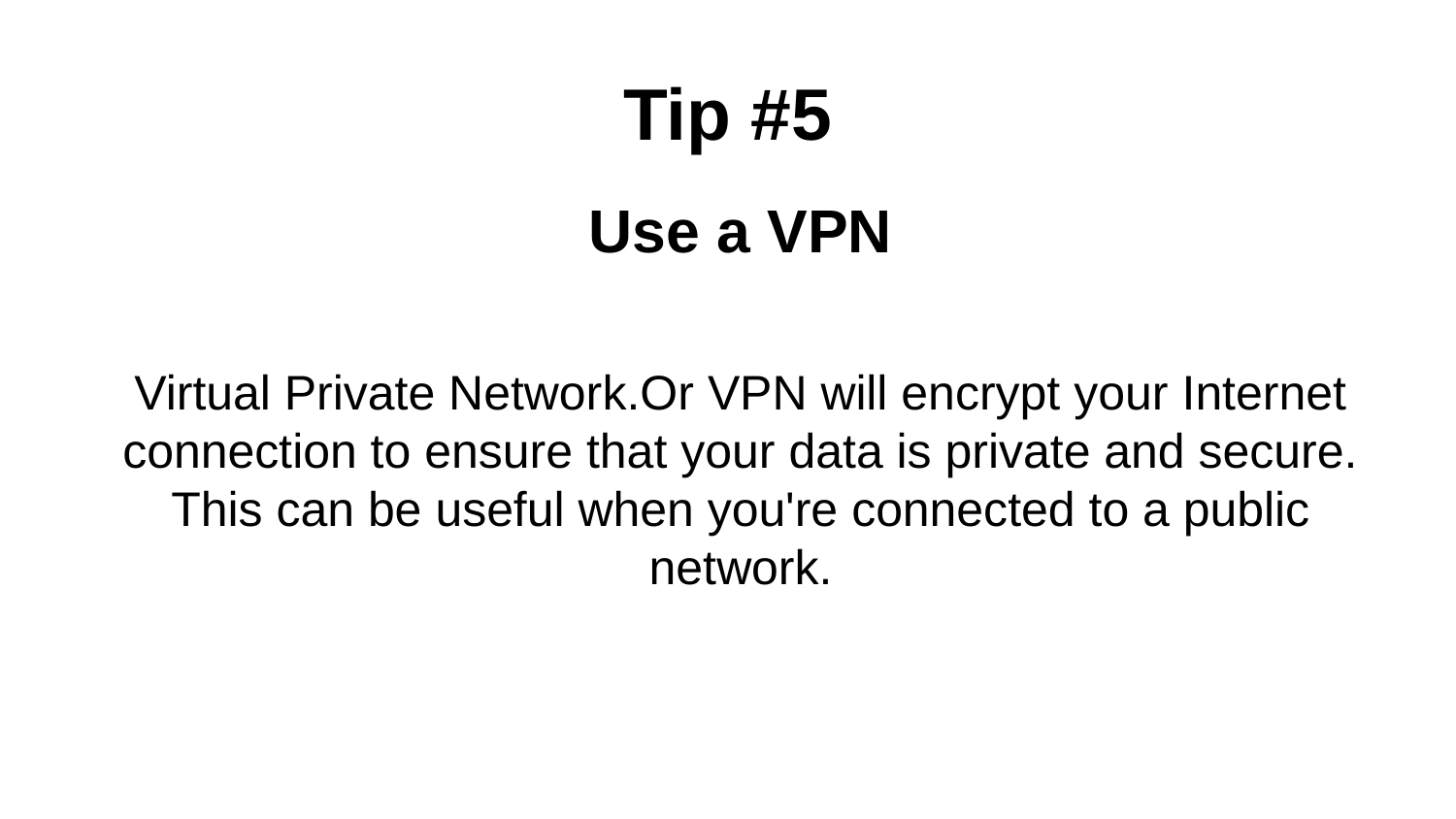

# Tip #5
Use a VPN

Virtual Private Network.Or VPN will encrypt your Internet connection to ensure that your data is private and secure. This can be useful when you're connected to a public network.